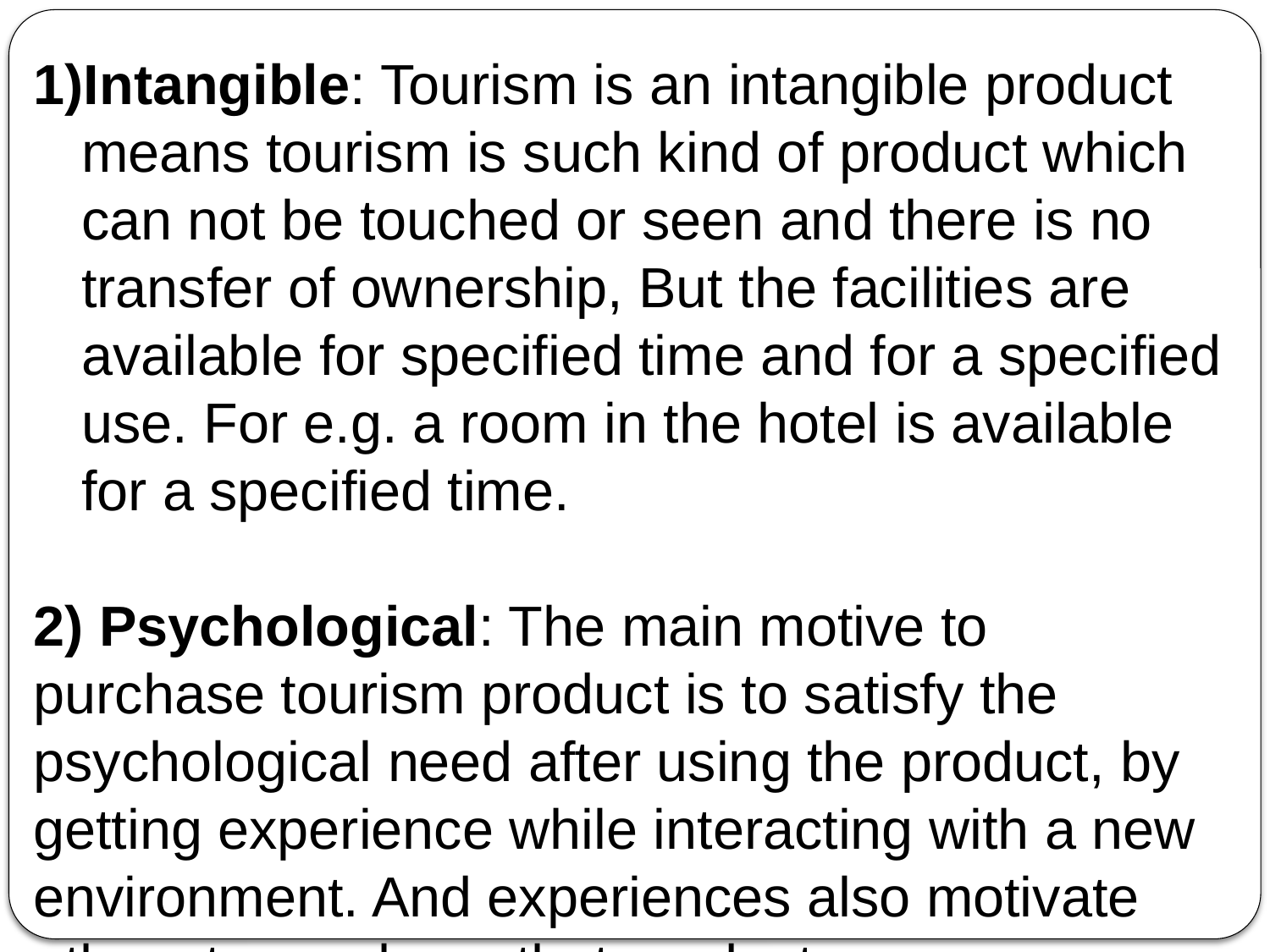

Intangible: Tourism is an intangible product means tourism is such kind of product which can not be touched or seen and there is no transfer of ownership, But the facilities are available for specified time and for a specified use. For e.g. a room in the hotel is available for a specified time.

2) Psychological: The main motive to purchase tourism product is to satisfy the psychological need after using the product, by getting experience while interacting with a new environment. And experiences also motivate others to purchase that product.